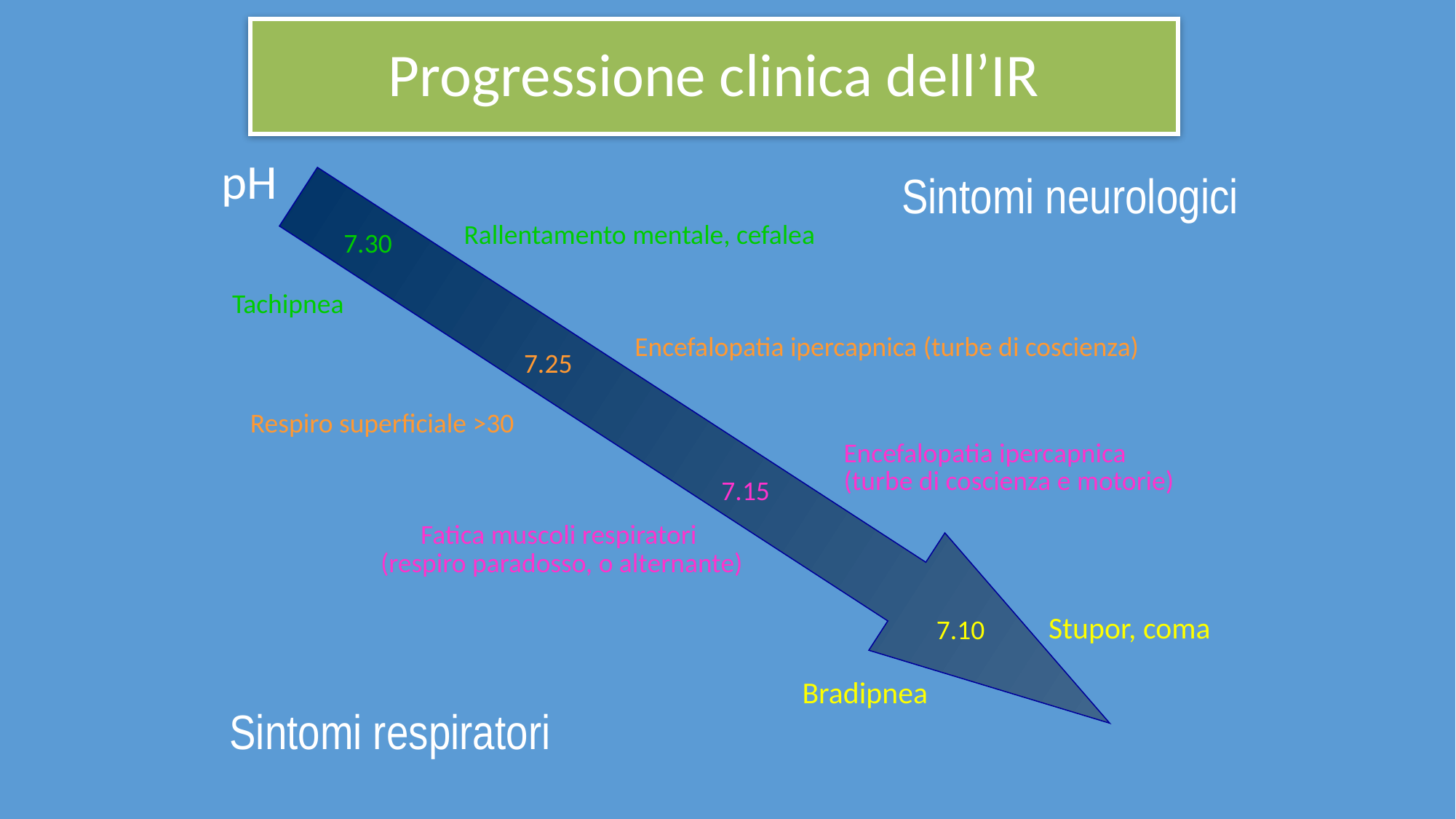

Progressione clinica dell’IR
pH
Sintomi neurologici
Rallentamento mentale, cefalea
7.30
Tachipnea
Encefalopatia ipercapnica (turbe di coscienza)
7.25
Respiro superficiale >30
Encefalopatia ipercapnica
(turbe di coscienza e motorie)
7.15
Fatica muscoli respiratori
(respiro paradosso, o alternante)
Stupor, coma
7.10
Bradipnea
Sintomi respiratori